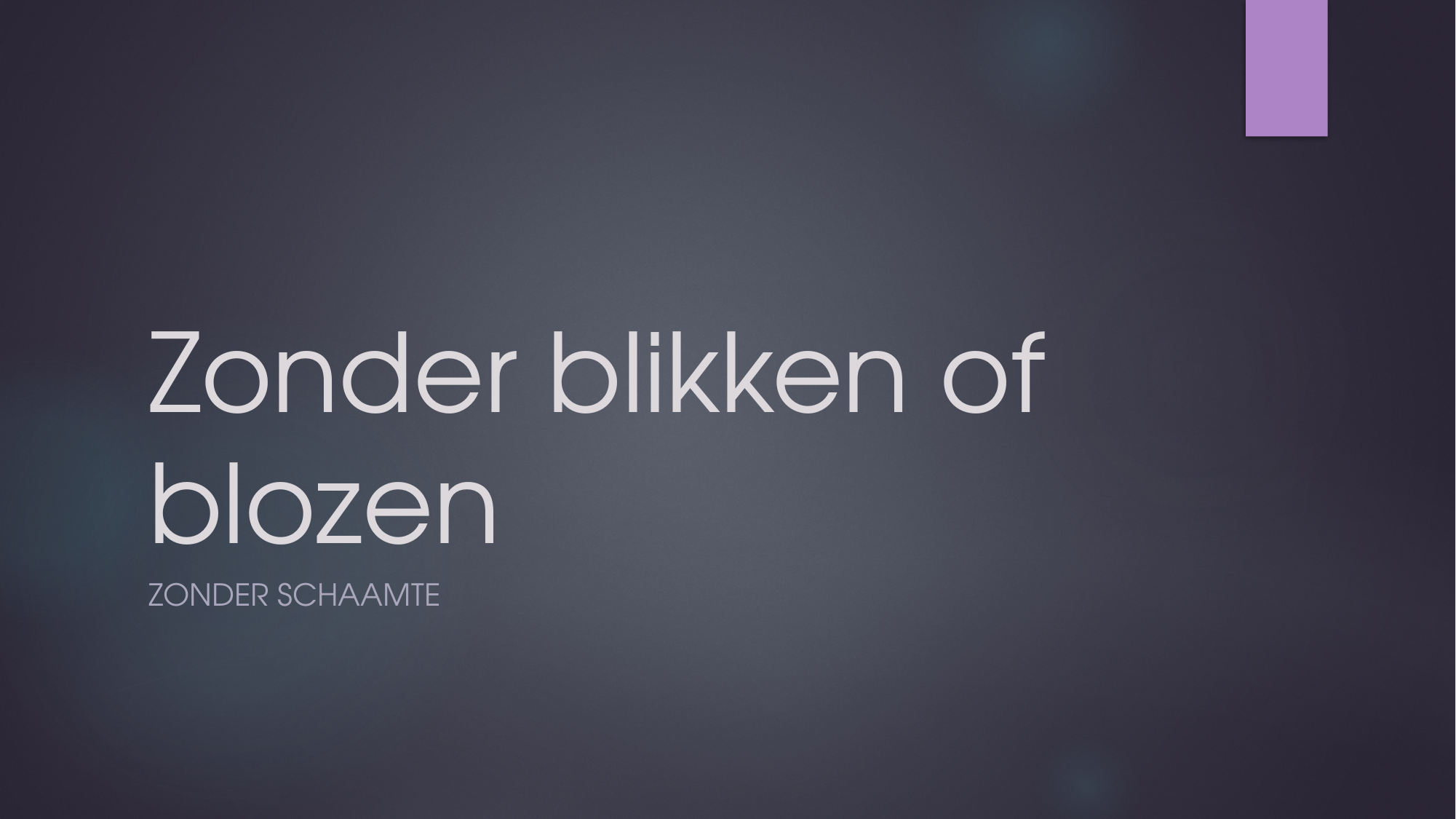

# Zonder blikken of blozen
Zonder schaamte